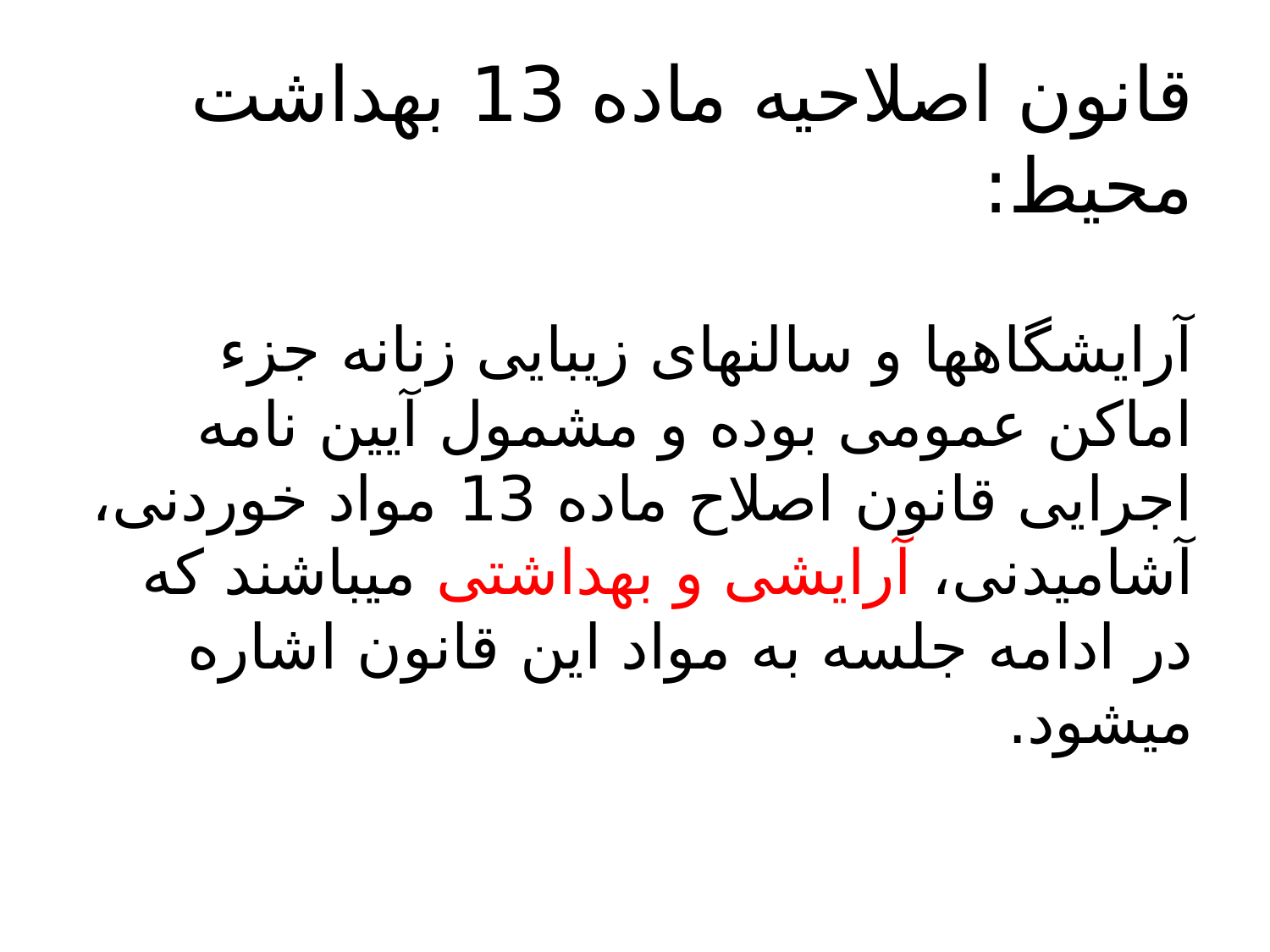

# قانون اصلاحیه ماده 13 بهداشت محیط: آرایشگاهها و سالنهای زیبایی زنانه جزء اماکن عمومی بوده و مشمول آیین نامه اجرایی قانون اصلاح ماده 13 مواد خوردنی، آشامیدنی، آرایشی و بهداشتی میباشند که در ادامه جلسه به مواد این قانون اشاره میشود.